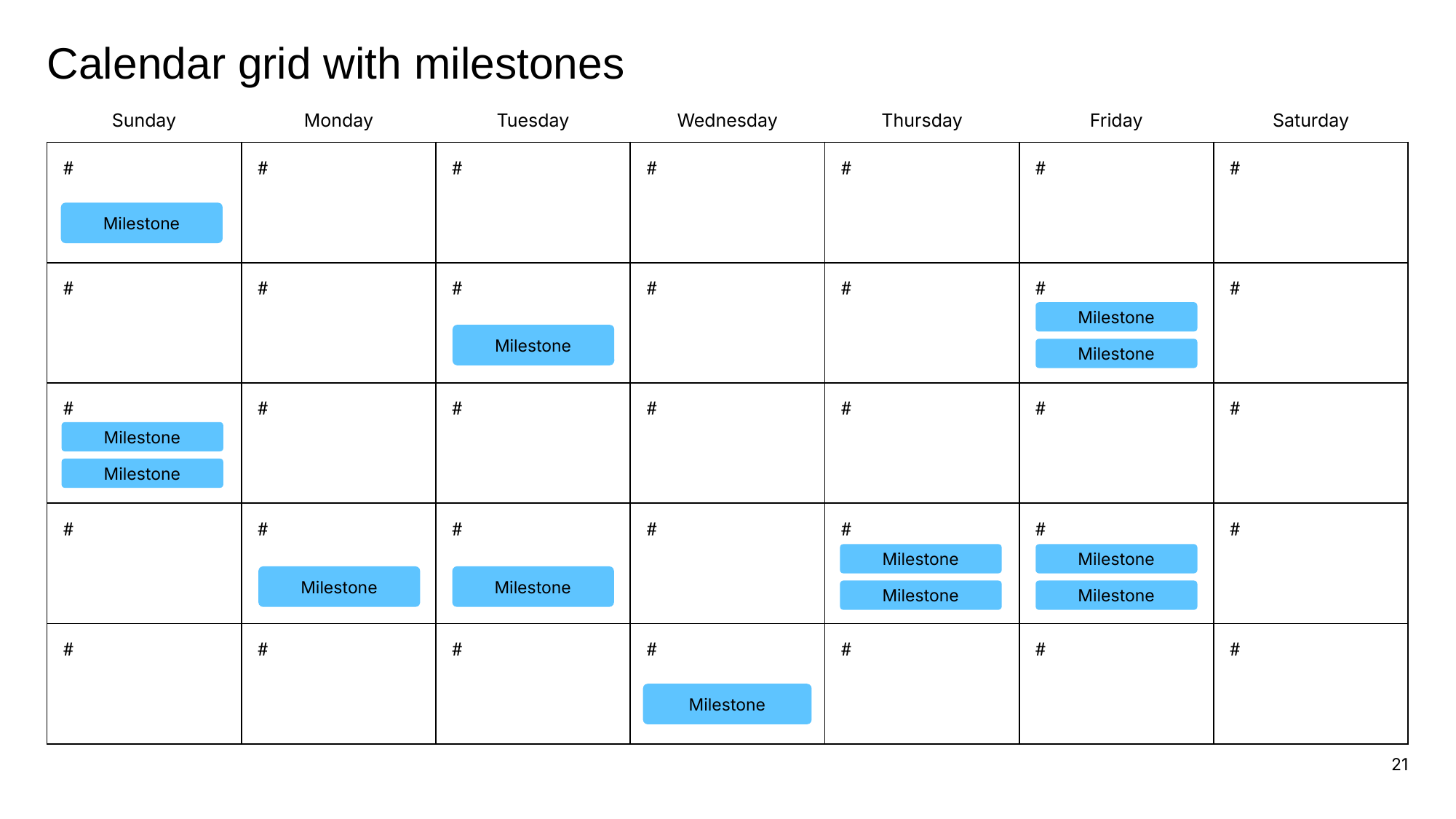

# Calendar grid with milestones
| Sunday | Monday | Tuesday | Wednesday | Thursday | Friday | Saturday |
| --- | --- | --- | --- | --- | --- | --- |
| # | # | # | # | # | # | # |
| # | # | # | # | # | # | # |
| # | # | # | # | # | # | # |
| # | # | # | # | # | # | # |
| # | # | # | # | # | # | # |
Milestone
Milestone
Milestone
Milestone
Milestone
Milestone
Milestone
Milestone
Milestone
Milestone
Milestone
Milestone
Milestone
21